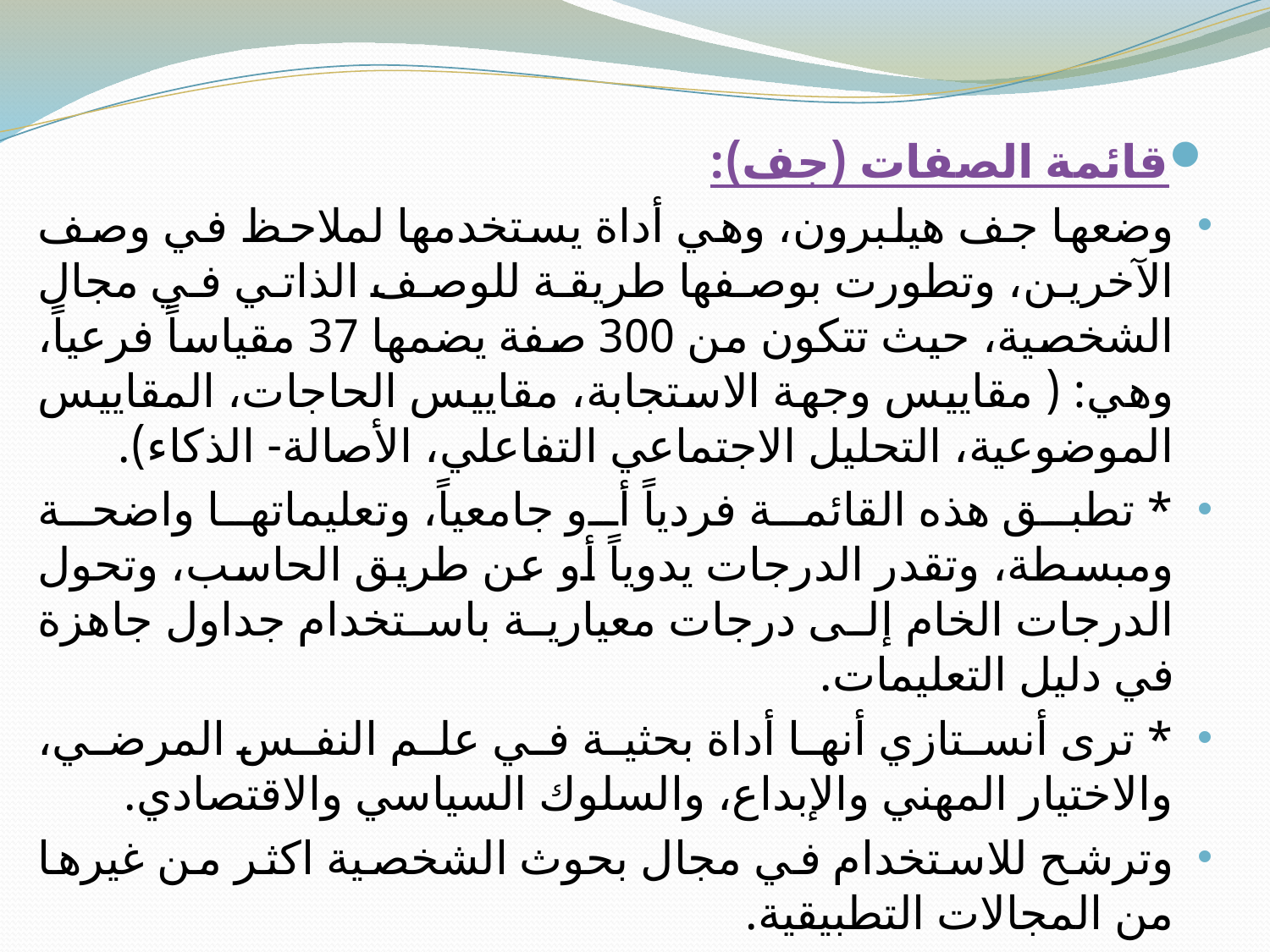

قائمة الصفات (جف):
وضعها جف هيلبرون، وهي أداة يستخدمها لملاحظ في وصف الآخرين، وتطورت بوصفها طريقة للوصف الذاتي في مجال الشخصية، حيث تتكون من 300 صفة يضمها 37 مقياساً فرعياً، وهي: ( مقاييس وجهة الاستجابة، مقاييس الحاجات، المقاييس الموضوعية، التحليل الاجتماعي التفاعلي، الأصالة- الذكاء).
* تطبق هذه القائمة فردياً أو جامعياً، وتعليماتها واضحة ومبسطة، وتقدر الدرجات يدوياً أو عن طريق الحاسب، وتحول الدرجات الخام إلى درجات معيارية باستخدام جداول جاهزة في دليل التعليمات.
* ترى أنستازي أنها أداة بحثية في علم النفس المرضي، والاختيار المهني والإبداع، والسلوك السياسي والاقتصادي.
وترشح للاستخدام في مجال بحوث الشخصية اكثر من غيرها من المجالات التطبيقية.